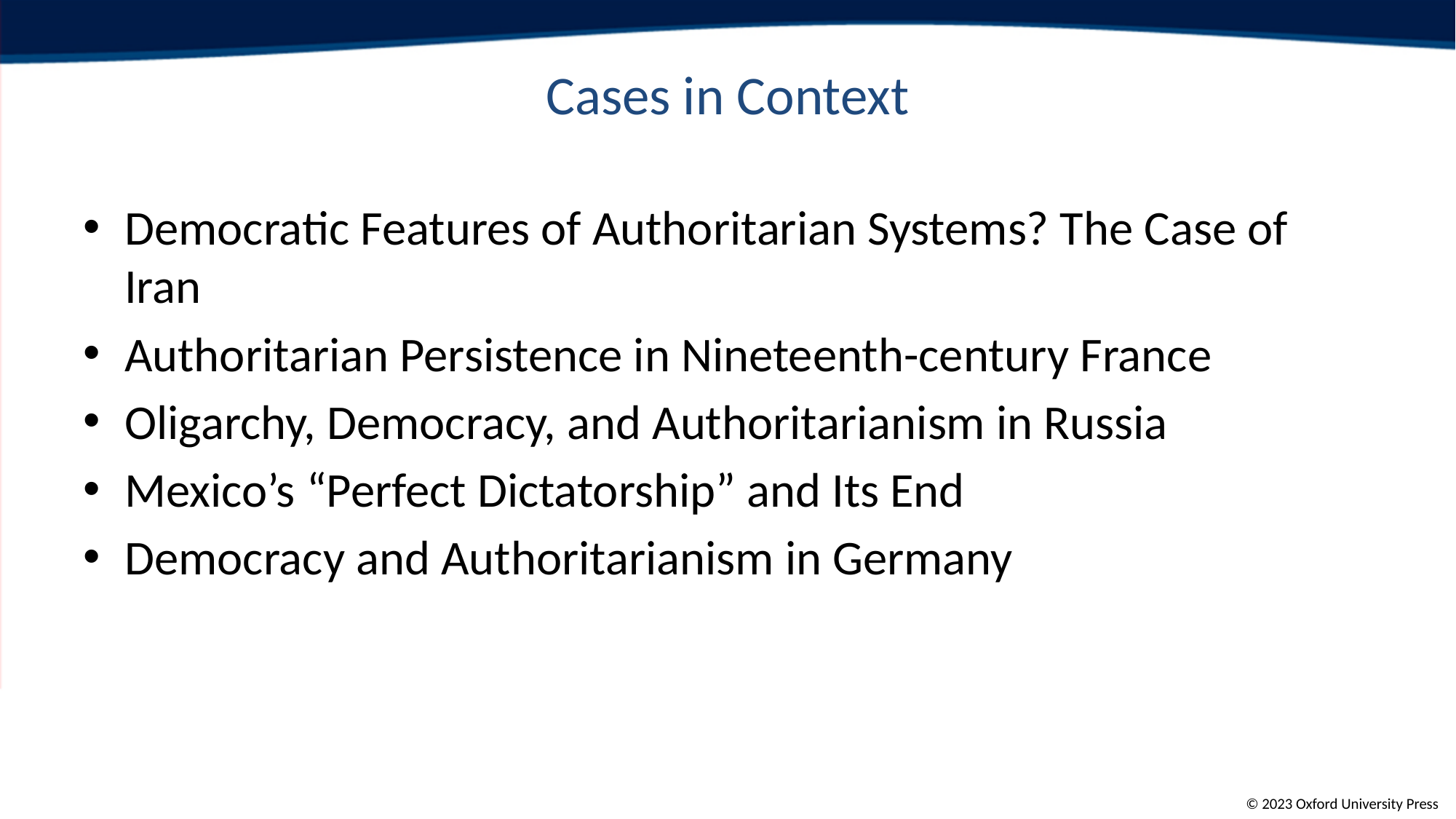

# Cases in Context
Democratic Features of Authoritarian Systems? The Case of Iran
Authoritarian Persistence in Nineteenth-century France
Oligarchy, Democracy, and Authoritarianism in Russia
Mexico’s “Perfect Dictatorship” and Its End
Democracy and Authoritarianism in Germany